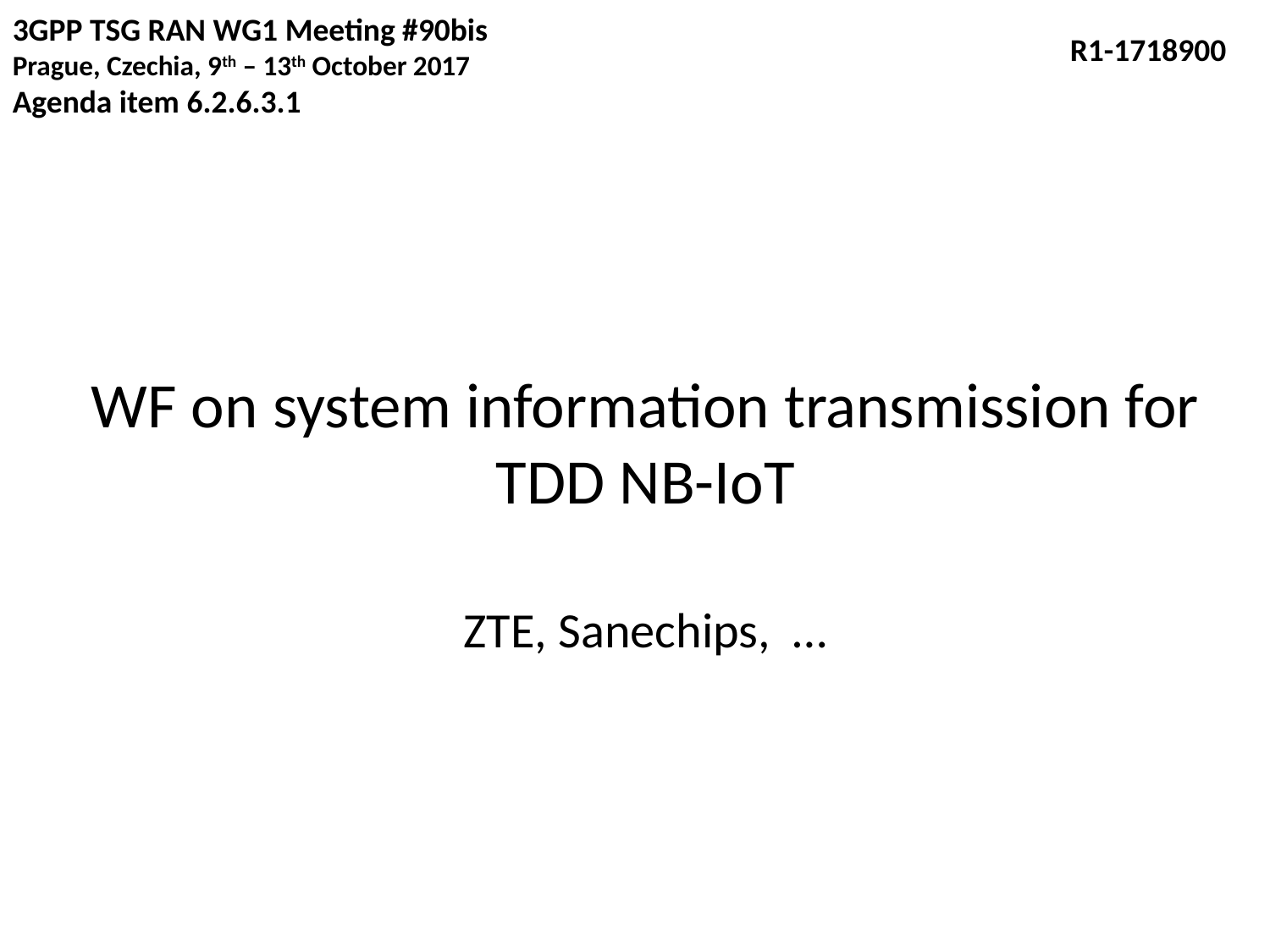

3GPP TSG RAN WG1 Meeting #90bis
Prague, Czechia, 9th – 13th October 2017
Agenda item 6.2.6.3.1
R1-1718900
# WF on system information transmission for TDD NB-IoT
ZTE, Sanechips,  …